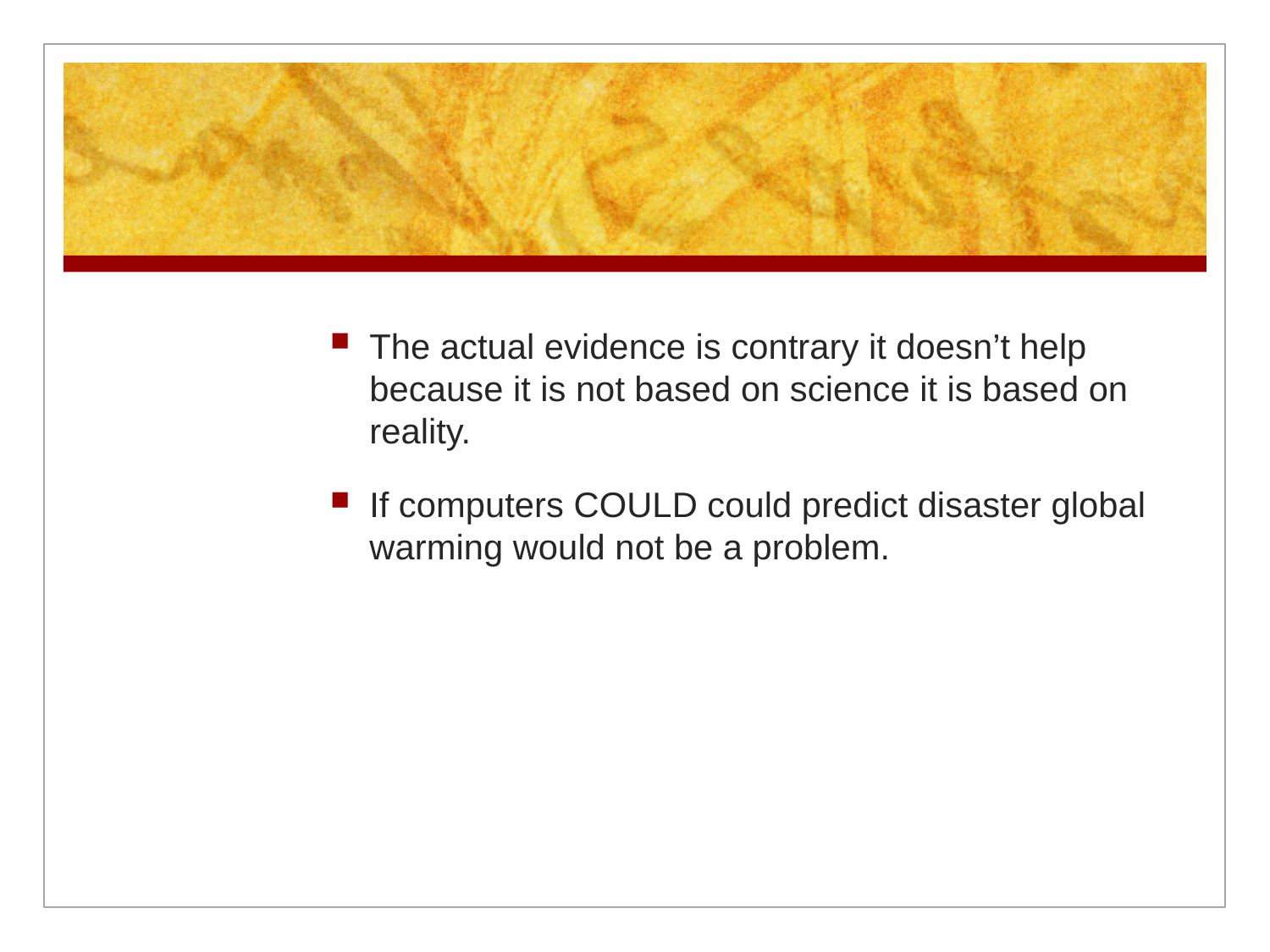

#
The actual evidence is contrary it doesn’t help because it is not based on science it is based on reality.
If computers COULD could predict disaster global warming would not be a problem.